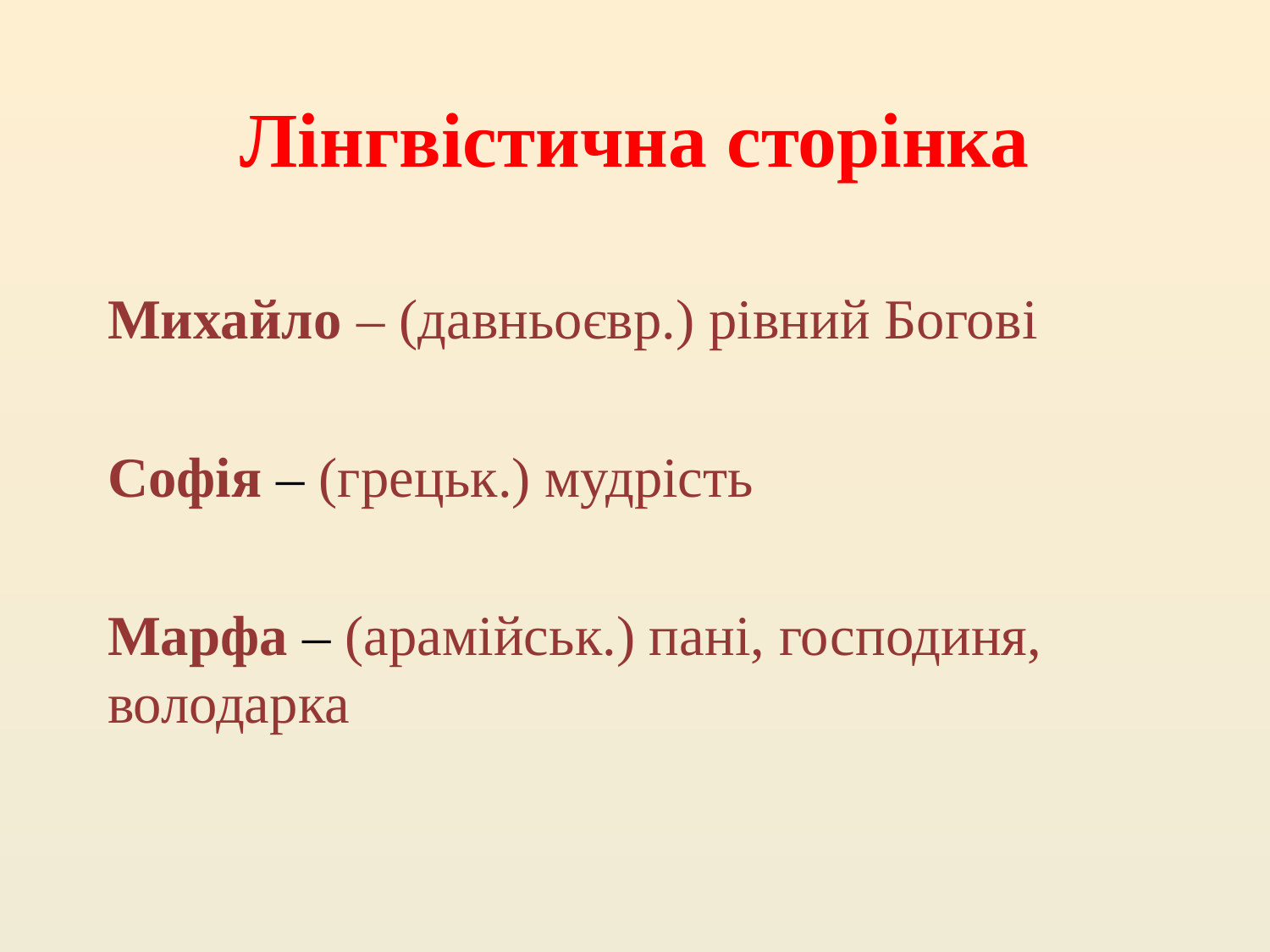

# Лінгвістична сторінка
Михайло – (давньоєвр.) рівний Богові

Софія – (грецьк.) мудрість

Марфа – (арамійськ.) пані, господиня, володарка